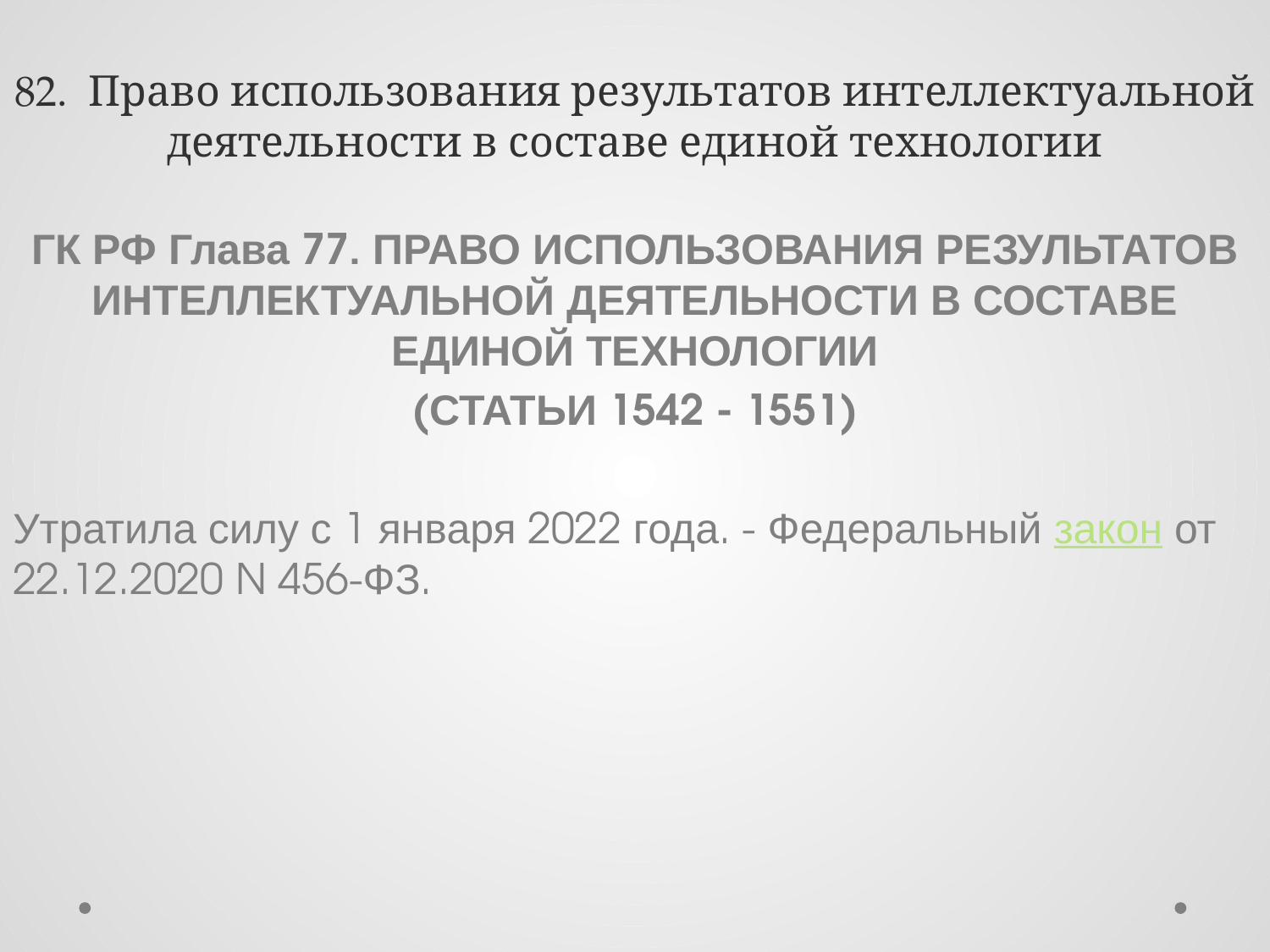

# 82.  Право использования результатов интеллектуальной деятельности в составе единой технологии
ГК РФ Глава 77. ПРАВО ИСПОЛЬЗОВАНИЯ РЕЗУЛЬТАТОВ ИНТЕЛЛЕКТУАЛЬНОЙ ДЕЯТЕЛЬНОСТИ В СОСТАВЕ ЕДИНОЙ ТЕХНОЛОГИИ
(СТАТЬИ 1542 - 1551)

Утратила силу с 1 января 2022 года. - Федеральный закон от 22.12.2020 N 456-ФЗ.